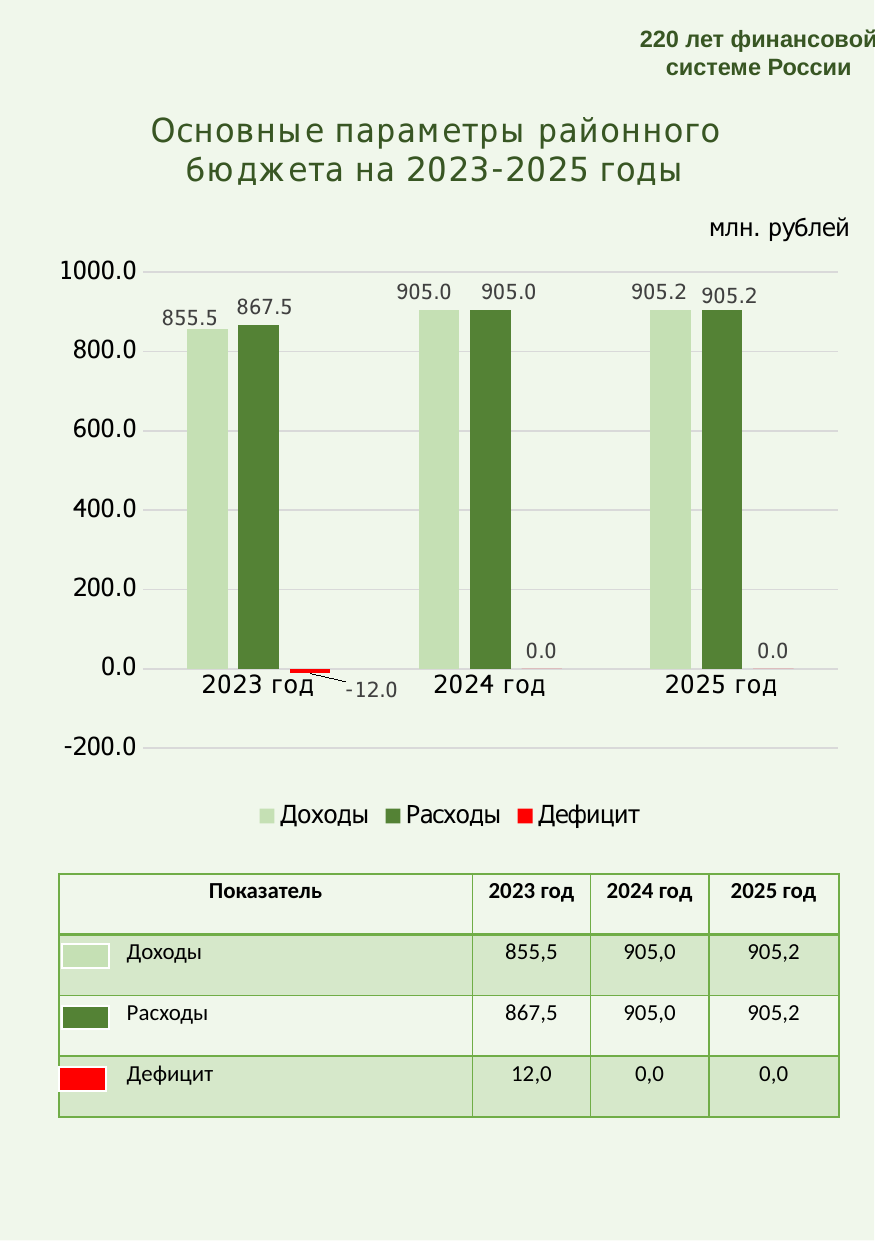

220 лет финансовой системе России
Основные параметры районного бюджета на 2023-2025 годы
млн. рублей

### Chart

| Category | Доходы | Расходы | Дефицит |
|---|---|---|---|
| 2023 год | 855.5 | 867.5 | -12.0 |
| 2024 год | 905.0 | 905.0 | 0.0 |
| 2025 год | 905.2 | 905.2 | 0.0 |
| Показатель | 2023 год | 2024 год | 2025 год |
| --- | --- | --- | --- |
| Доходы | 855,5 | 905,0 | 905,2 |
| Расходы | 867,5 | 905,0 | 905,2 |
| Дефицит | 12,0 | 0,0 | 0,0 |